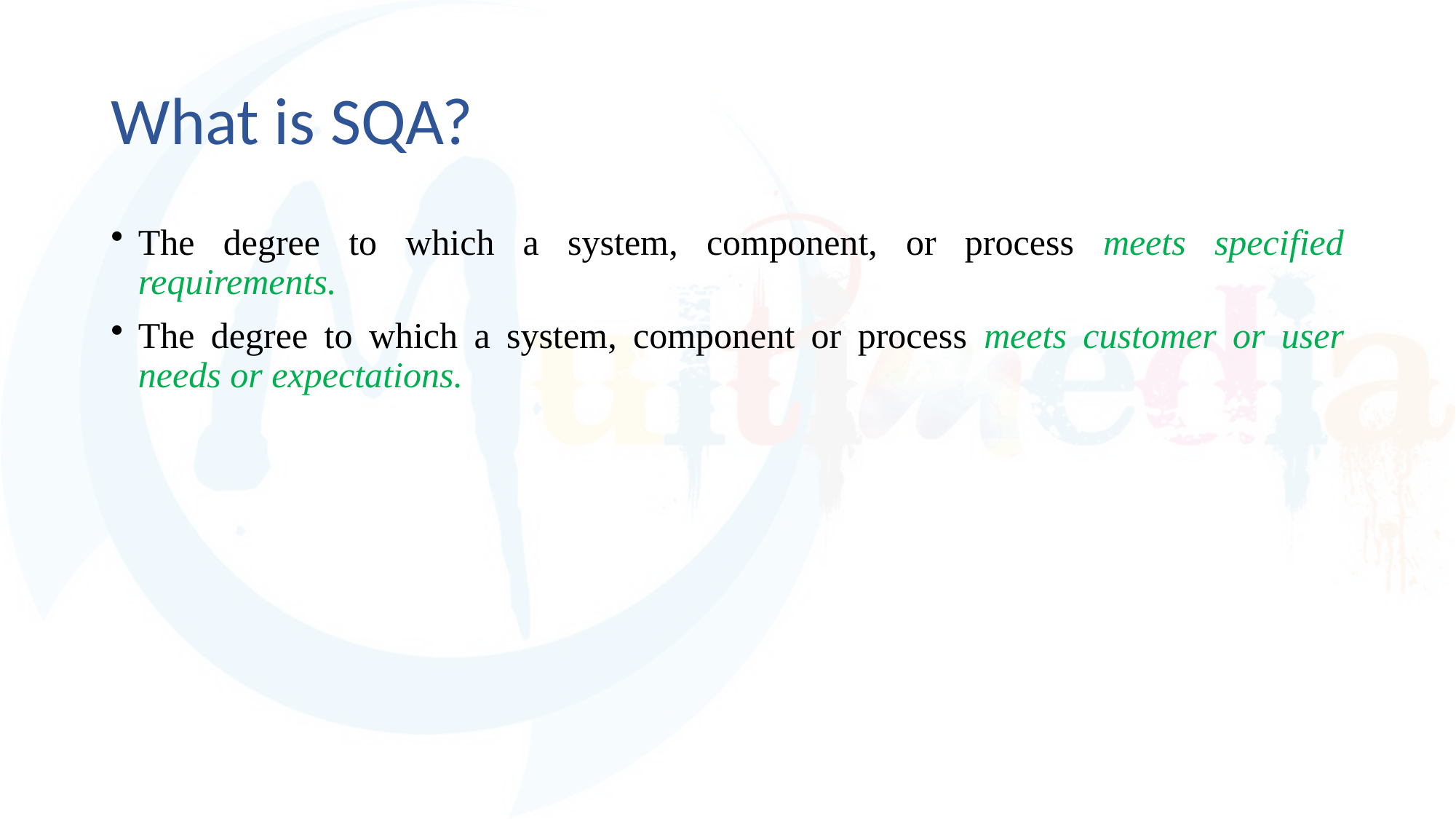

# What is SQA?
The degree to which a system, component, or process meets specified requirements.
The degree to which a system, component or process meets customer or user needs or expectations.